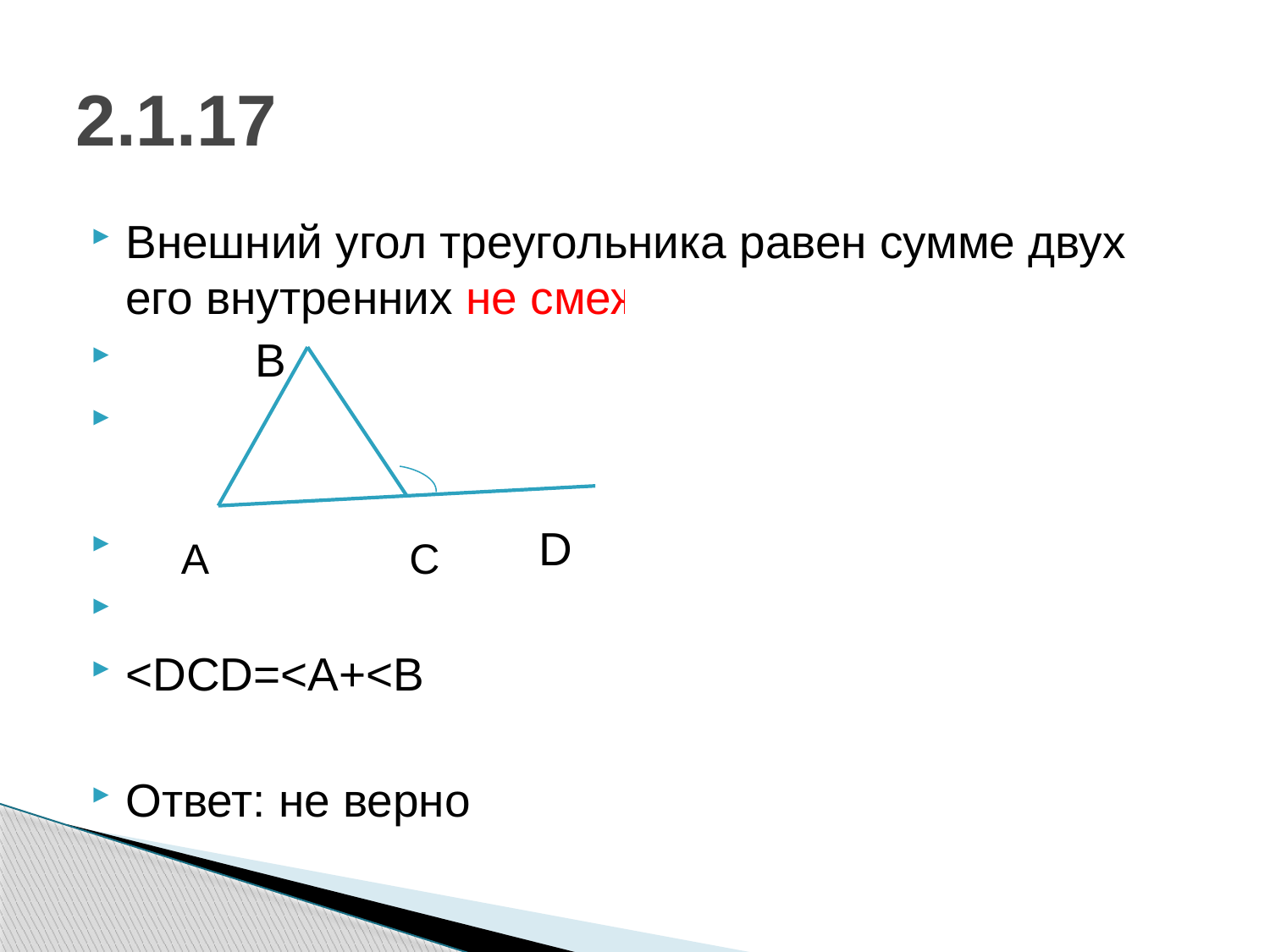

# 2.1.17
Внешний угол треугольника равен сумме двух его внутренних не смежных с ним
          В

                                D

<DCD=<A+<B

Ответ: не верно

А
С